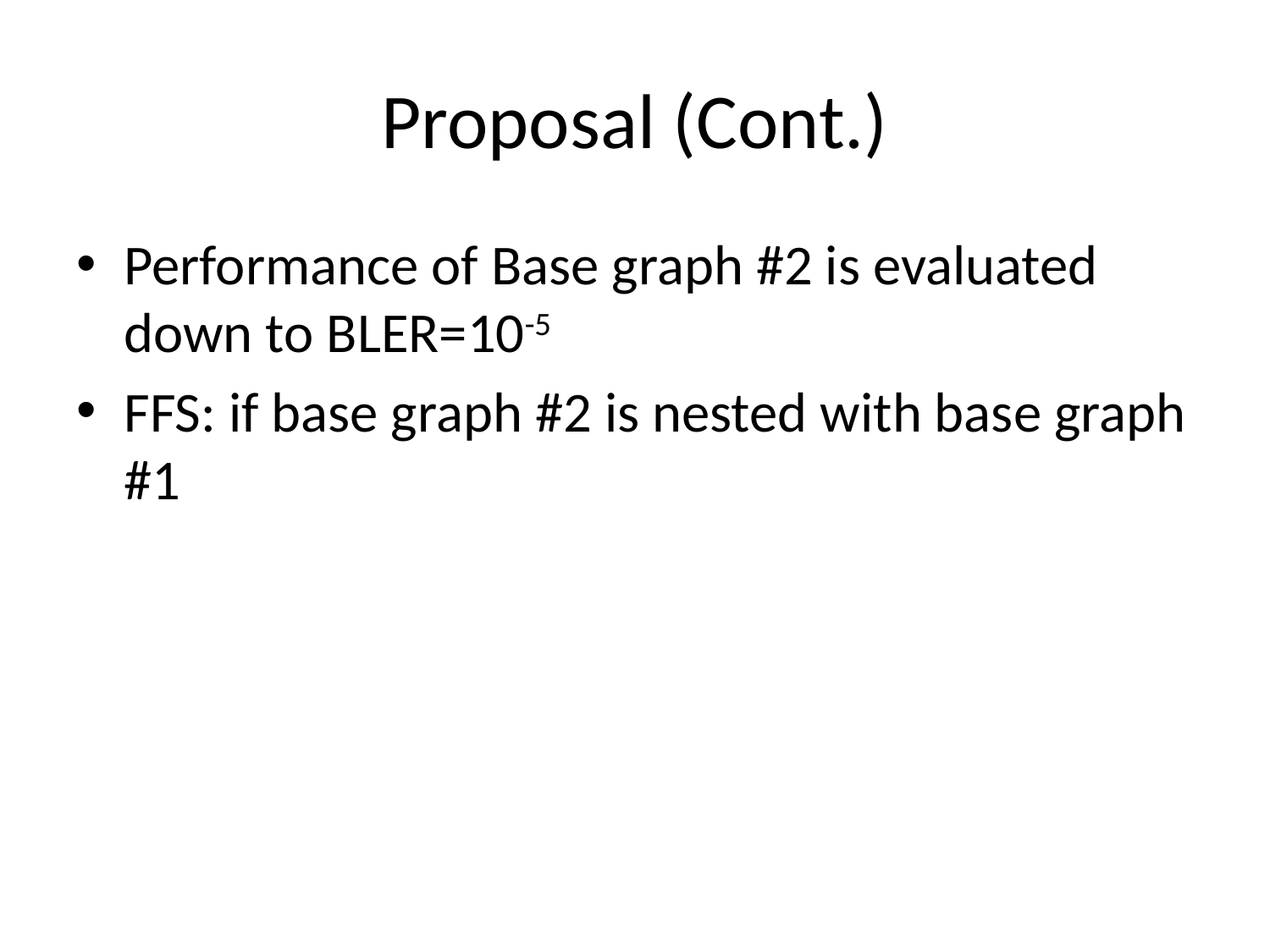

# Proposal (Cont.)
Performance of Base graph #2 is evaluated down to BLER=10-5
FFS: if base graph #2 is nested with base graph #1